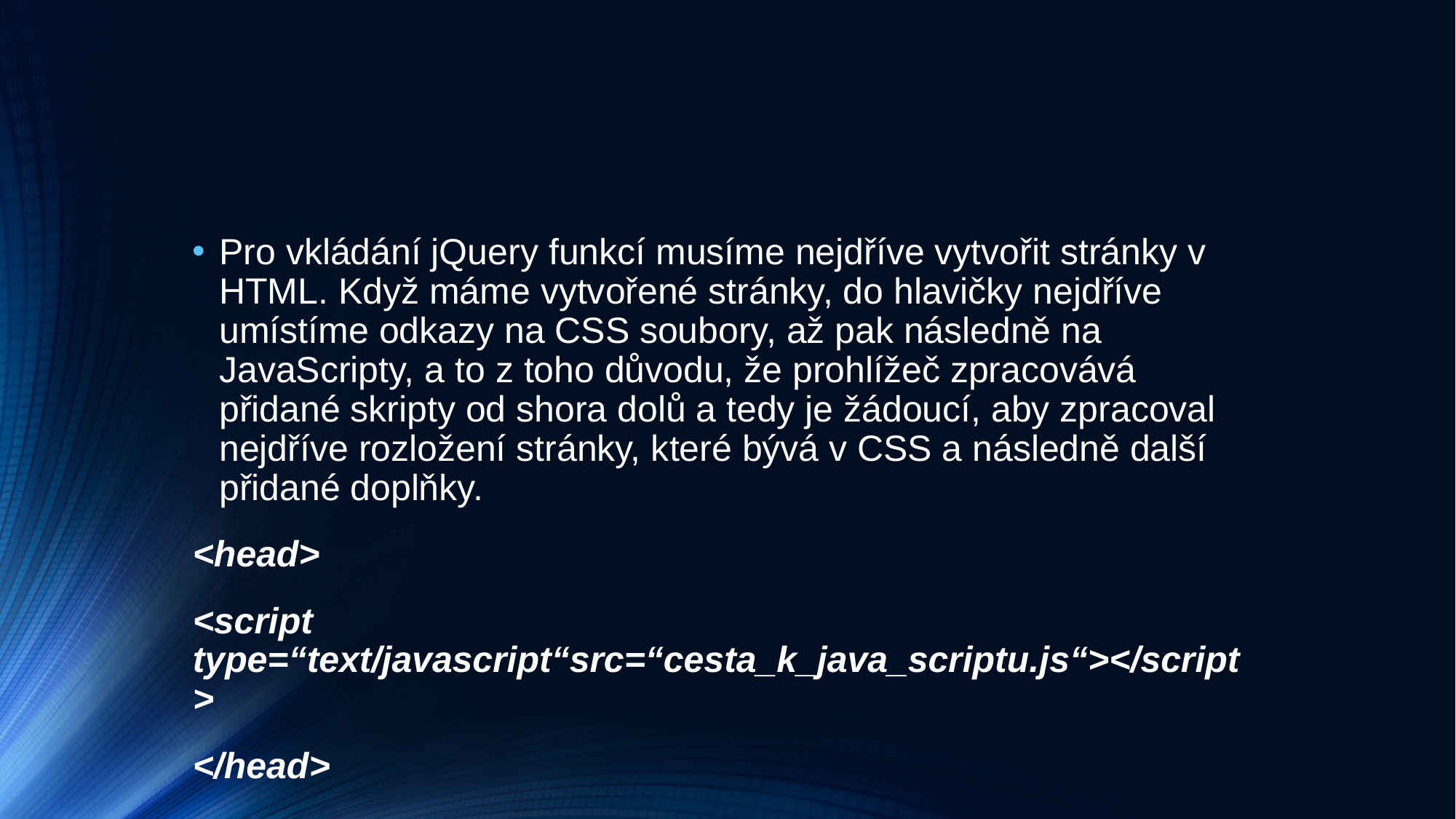

#
Pro vkládání jQuery funkcí musíme nejdříve vytvořit stránky v HTML. Když máme vytvořené stránky, do hlavičky nejdříve umístíme odkazy na CSS soubory, až pak následně na JavaScripty, a to z toho důvodu, že prohlížeč zpracovává přidané skripty od shora dolů a tedy je žádoucí, aby zpracoval nejdříve rozložení stránky, které bývá v CSS a následně další přidané doplňky.
<head>
<script type=“text/javascript“src=“cesta_k_java_scriptu.js“></script>
</head>